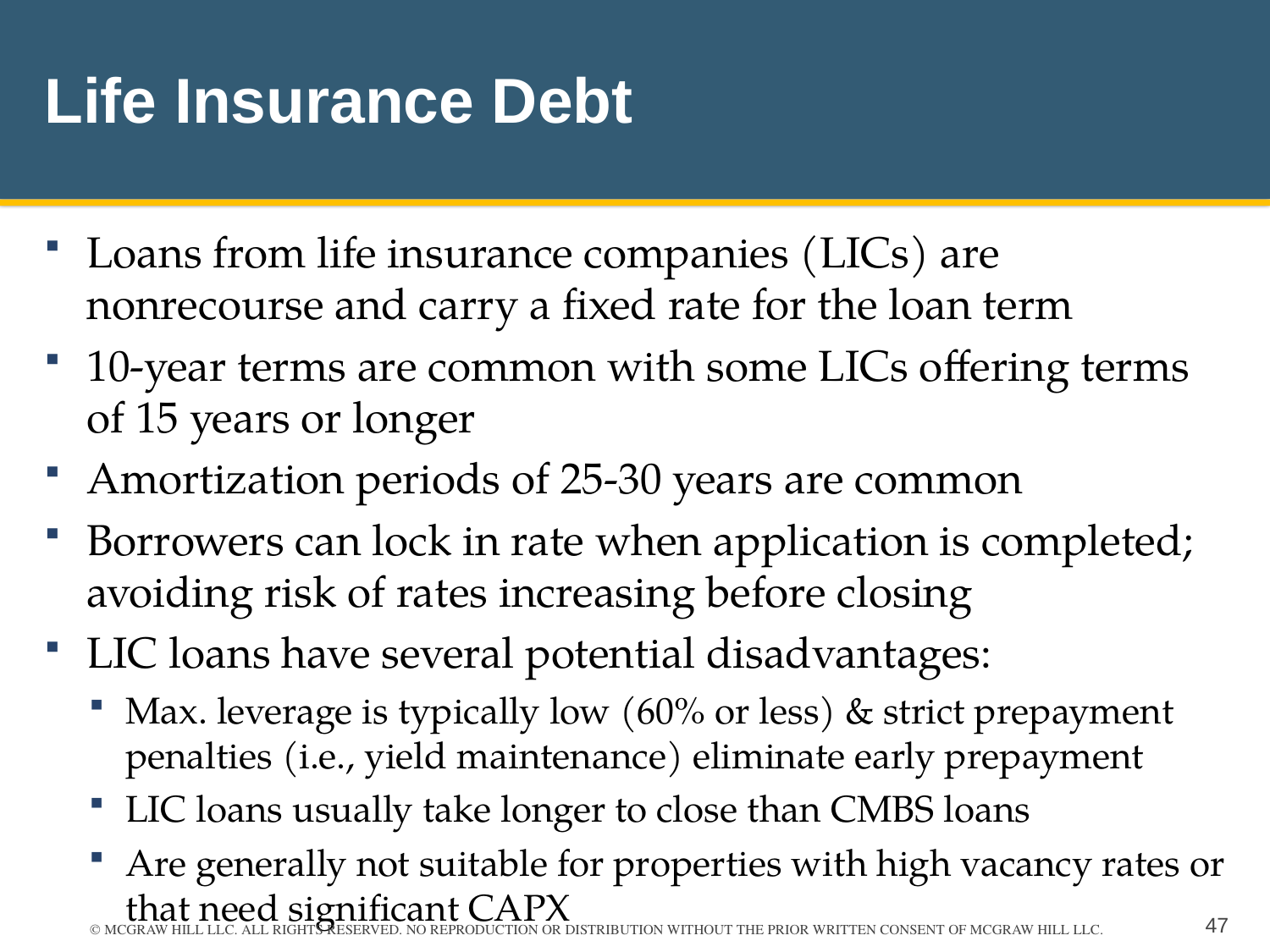

# Life Insurance Debt
Loans from life insurance companies (LICs) are nonrecourse and carry a fixed rate for the loan term
10-year terms are common with some LICs offering terms of 15 years or longer
Amortization periods of 25-30 years are common
Borrowers can lock in rate when application is completed; avoiding risk of rates increasing before closing
LIC loans have several potential disadvantages:
Max. leverage is typically low (60% or less) & strict prepayment penalties (i.e., yield maintenance) eliminate early prepayment
LIC loans usually take longer to close than CMBS loans
Are generally not suitable for properties with high vacancy rates or that need significant CAPX
© MCGRAW HILL LLC. ALL RIGHTS RESERVED. NO REPRODUCTION OR DISTRIBUTION WITHOUT THE PRIOR WRITTEN CONSENT OF MCGRAW HILL LLC.
47